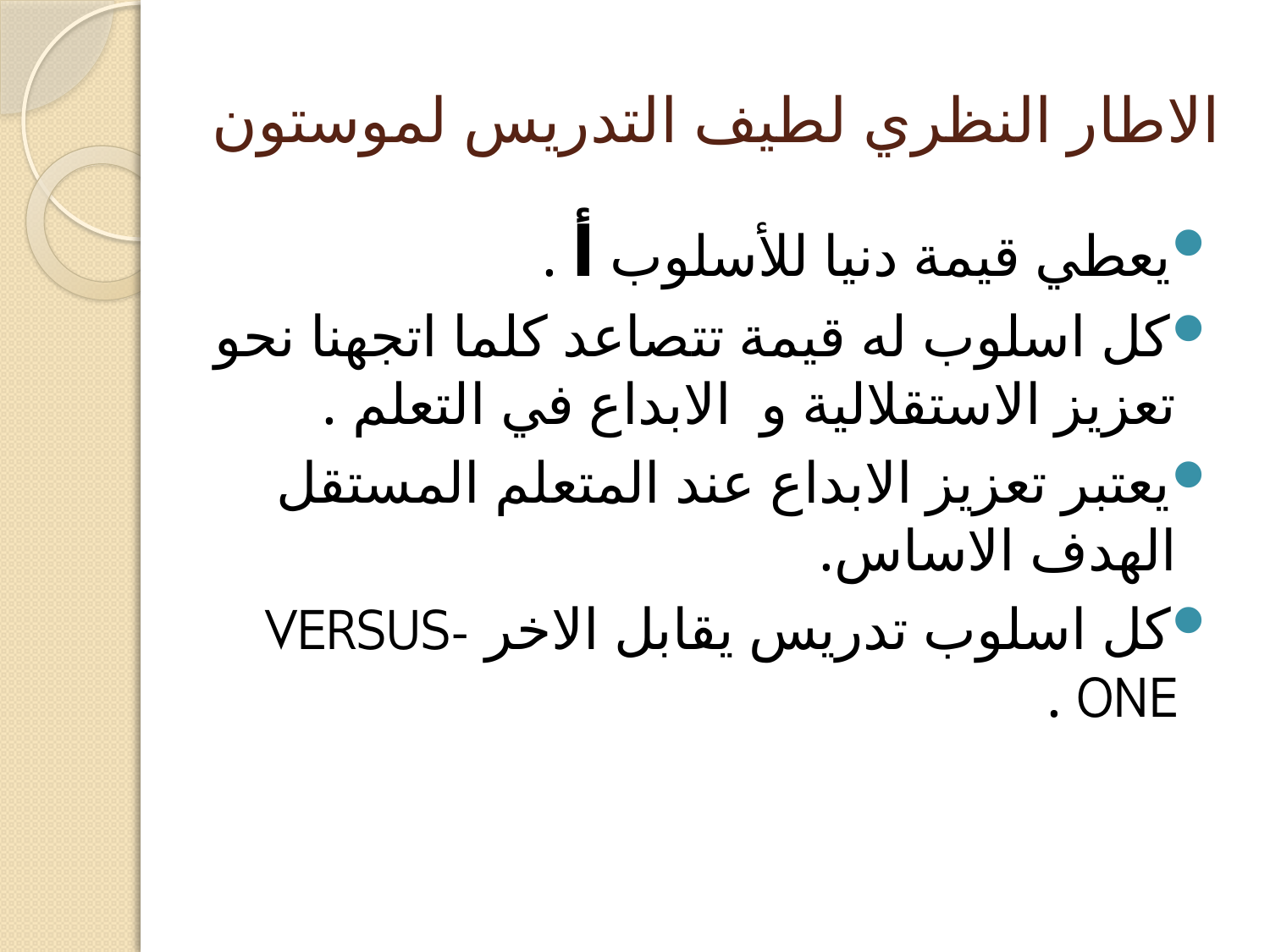

# الاطار النظري لطيف التدريس لموستون
يعطي قيمة دنيا للأسلوب أ .
كل اسلوب له قيمة تتصاعد كلما اتجهنا نحو تعزيز الاستقلالية و  الابداع في التعلم .
يعتبر تعزيز الابداع عند المتعلم المستقل الهدف الاساس.
كل اسلوب تدريس يقابل الاخر VERSUS-ONE .